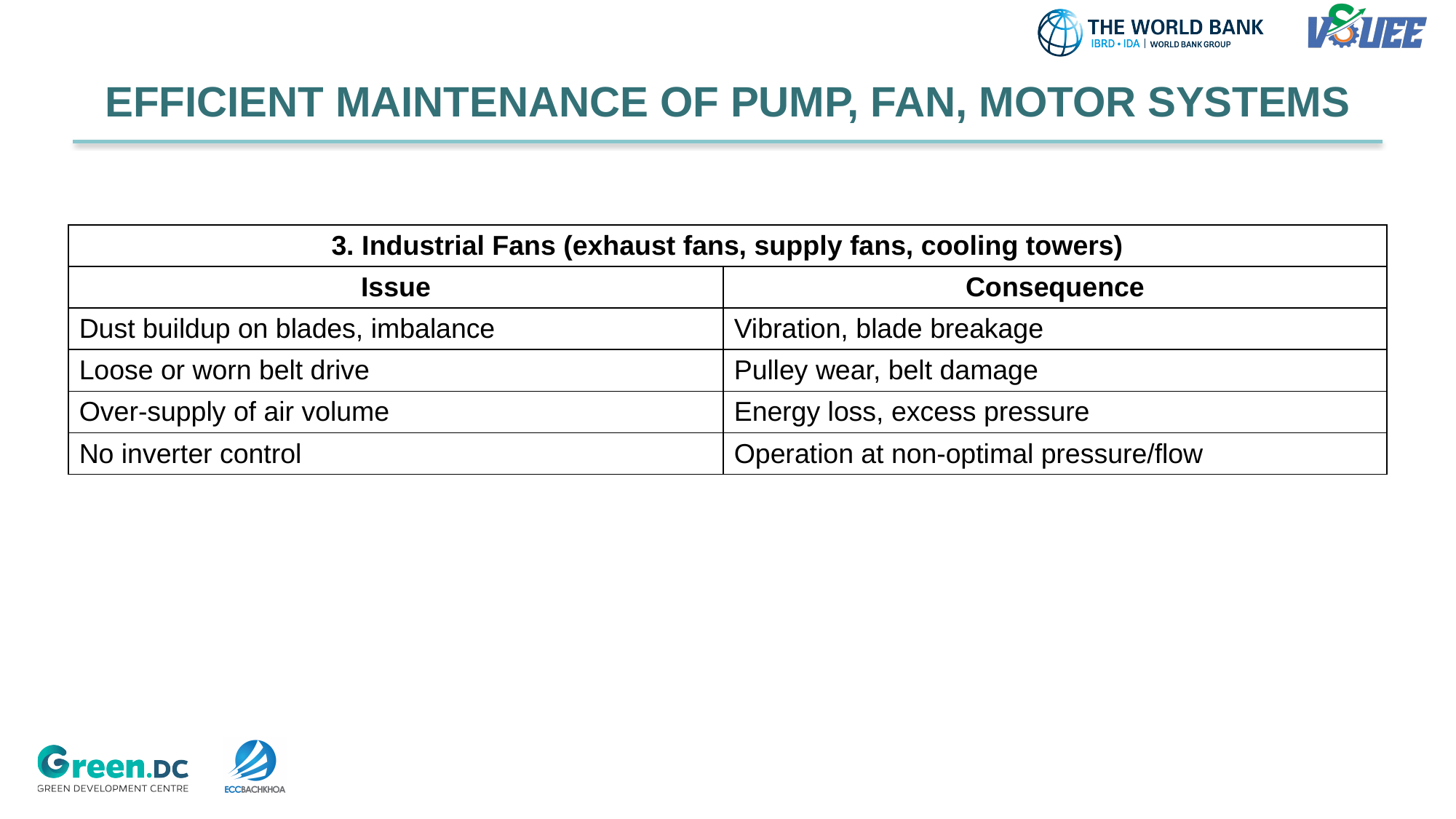

EFFICIENT MAINTENANCE OF PUMP, FAN, MOTOR SYSTEMS

| 3. Industrial Fans (exhaust fans, supply fans, cooling towers) |  |
| --- | --- |
| Issue | Consequence |
| Dust buildup on blades, imbalance | Vibration, blade breakage |
| Loose or worn belt drive | Pulley wear, belt damage |
| Over-supply of air volume | Energy loss, excess pressure |
| No inverter control | Operation at non-optimal pressure/flow |